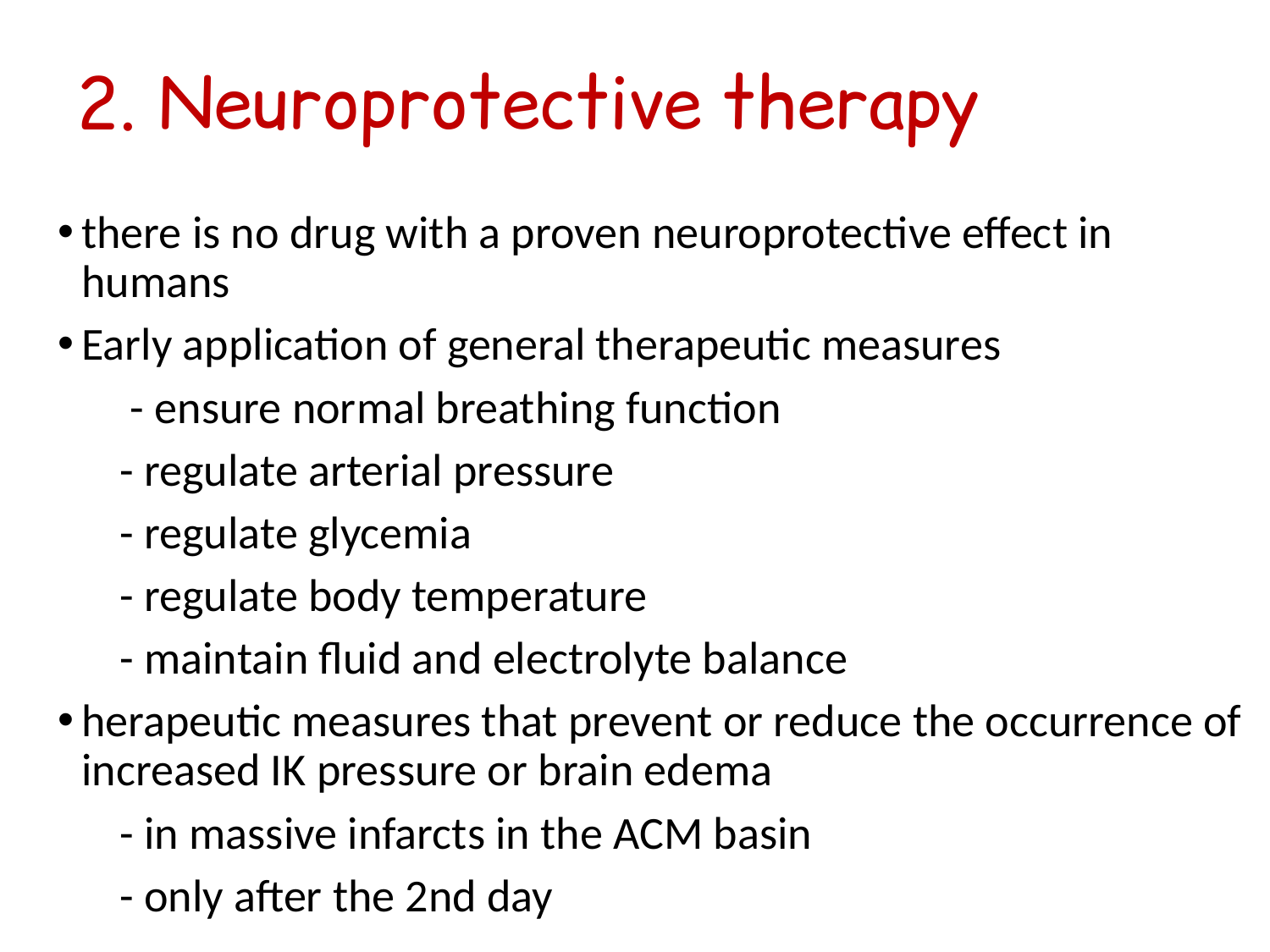

# 2. Neuroprotective therapy
there is no drug with a proven neuroprotective effect in humans
Early application of general therapeutic measures
       - ensure normal breathing function
      - regulate arterial pressure
      - regulate glycemia
      - regulate body temperature
      - maintain fluid and electrolyte balance
herapeutic measures that prevent or reduce the occurrence of increased IK pressure or brain edema
      - in massive infarcts in the ACM basin
      - only after the 2nd day